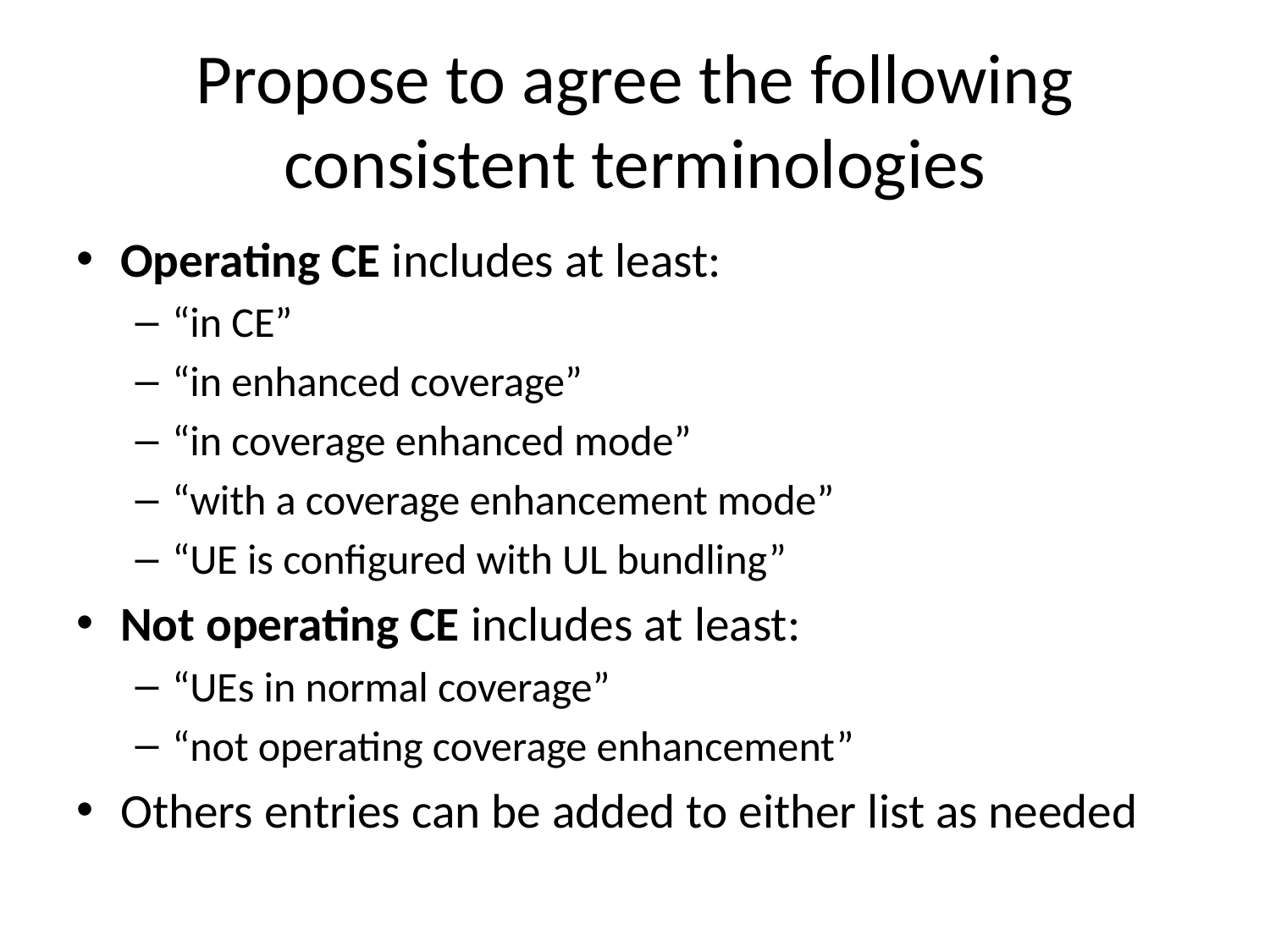

# Propose to agree the following consistent terminologies
Operating CE includes at least:
“in CE”
“in enhanced coverage”
“in coverage enhanced mode”
“with a coverage enhancement mode”
“UE is configured with UL bundling”
Not operating CE includes at least:
“UEs in normal coverage”
“not operating coverage enhancement”
Others entries can be added to either list as needed